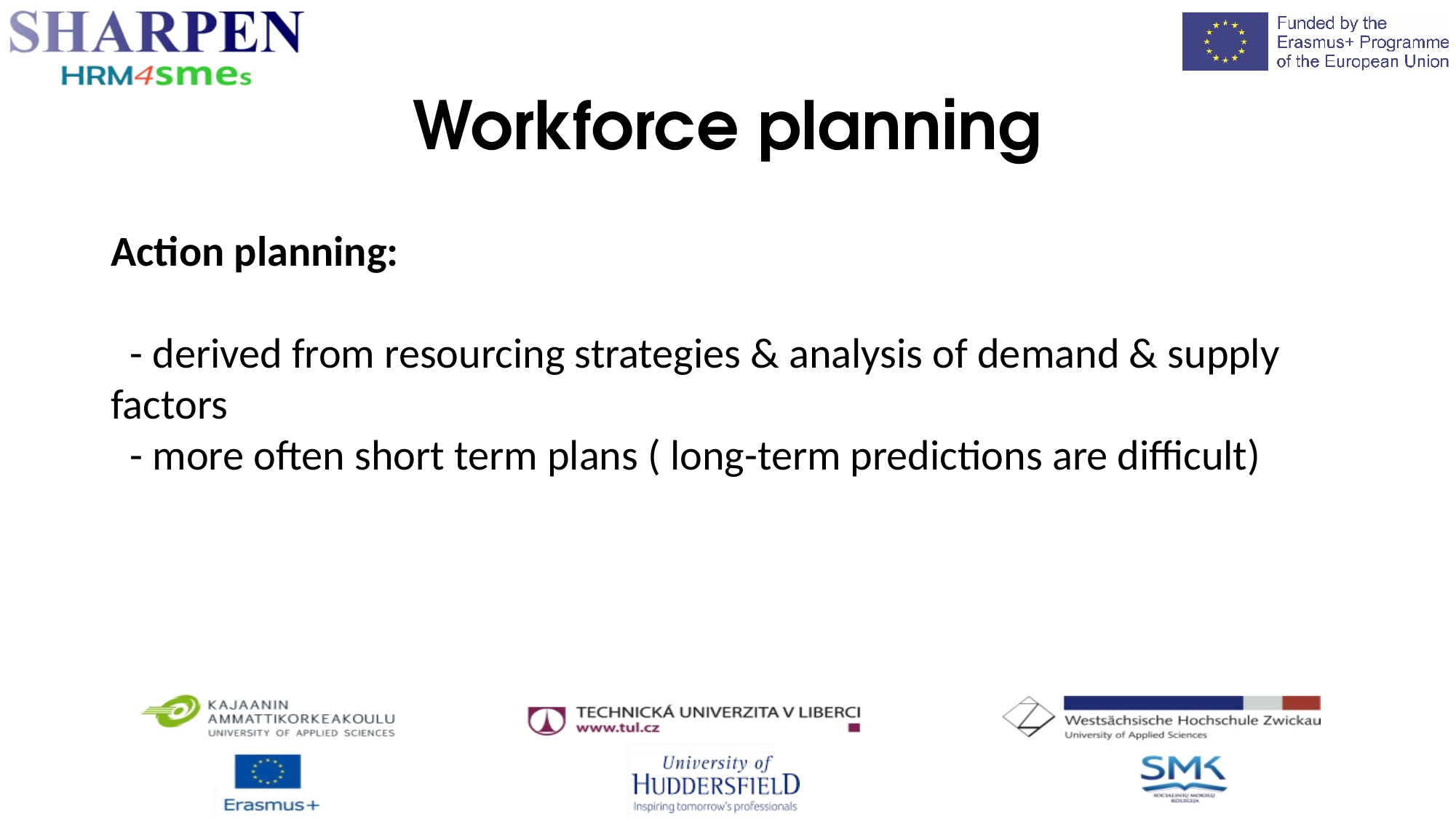

Workforce planning
Action planning:

  - derived from resourcing strategies & analysis of demand & supply factors
  - more often short term plans ( long-term predictions are difficult)